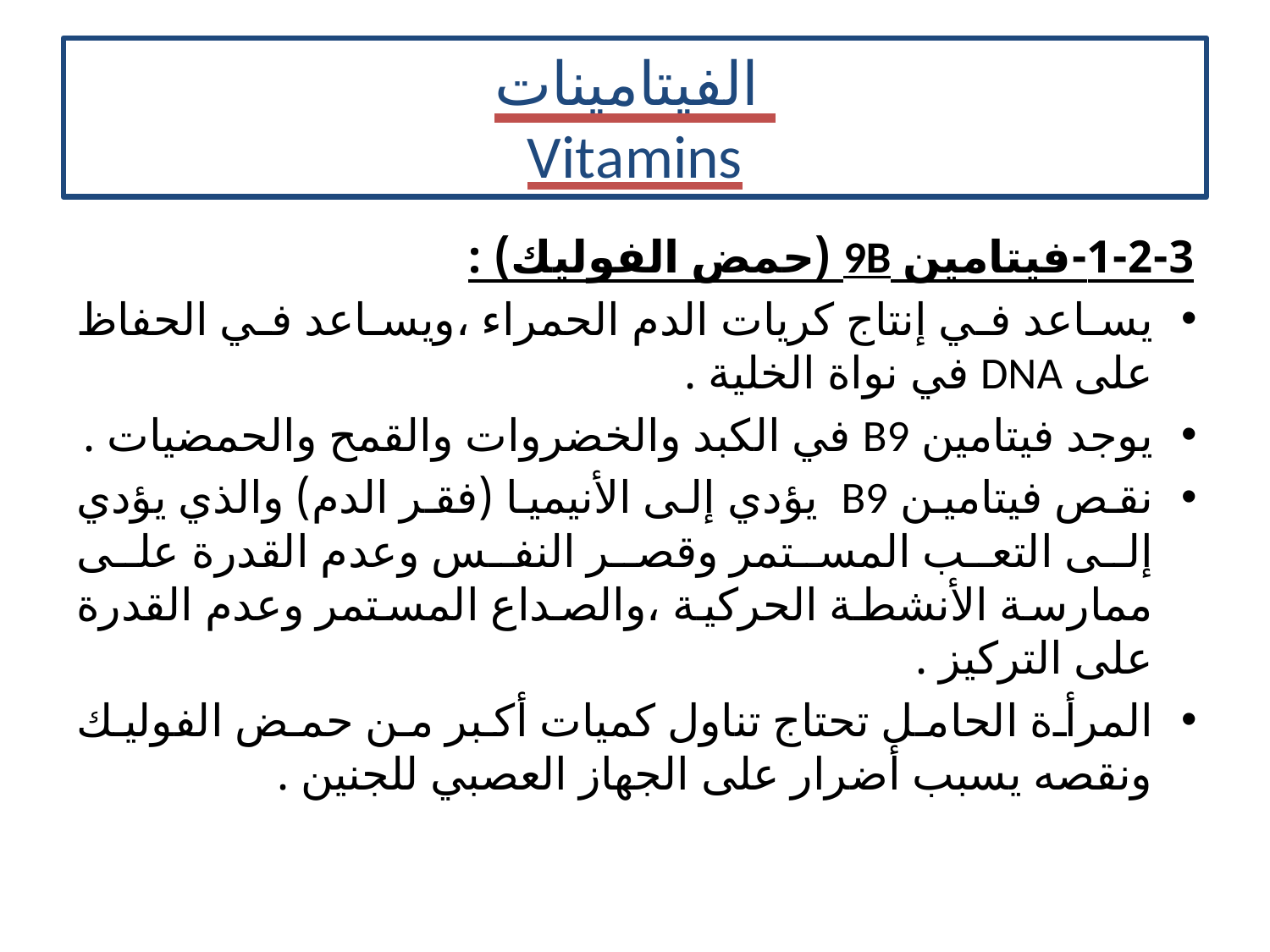

# الفيتامينات Vitamins
1-2-3-فيتامين 9B (حمض الفوليك) :
يساعد في إنتاج كريات الدم الحمراء ،ويساعد في الحفاظ على DNA في نواة الخلية .
يوجد فيتامين B9 في الكبد والخضروات والقمح والحمضيات .
نقص فيتامين B9  يؤدي إلى الأنيميا (فقر الدم) والذي يؤدي إلى التعب المستمر وقصر النفس وعدم القدرة على ممارسة الأنشطة الحركية ،والصداع المستمر وعدم القدرة على التركيز .
المرأة الحامل تحتاج تناول كميات أكبر من حمض الفوليك ونقصه يسبب أضرار على الجهاز العصبي للجنين .